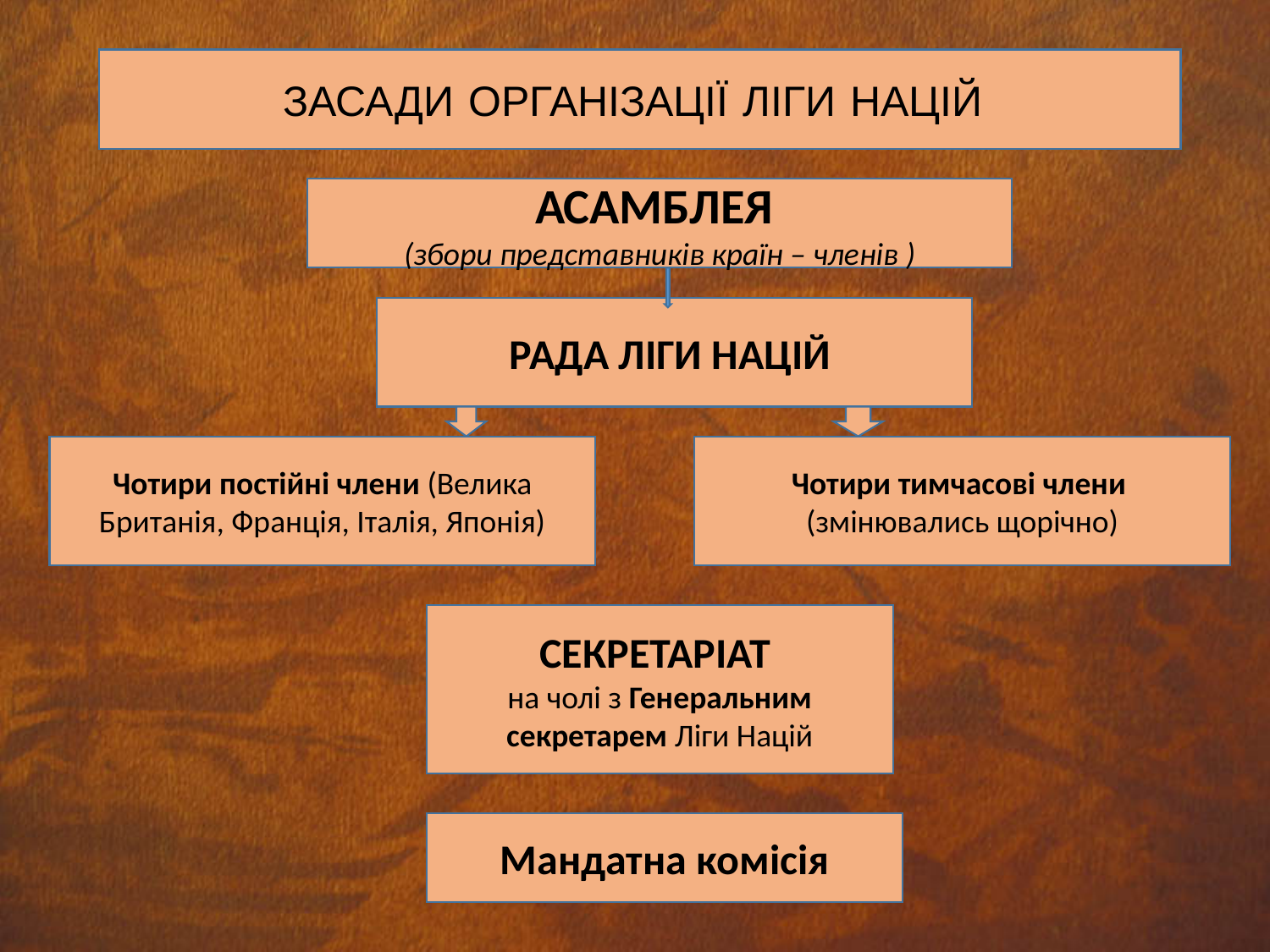

ЗАСАДИ ОРГАНІЗАЦІЇ ЛІГИ НАЦІЙ
АСАМБЛЕЯ
(збори представників країн – членів )

РАДА ЛІГИ НАЦІЙ

Чотири постійні члени (Велика Британія, Франція, Італія, Японія)
Чотири тимчасові члени
(змінювались щорічно)
СЕКРЕТАРІАТ
на чолі з Генеральним секретарем Ліги Націй
Мандатна комісія